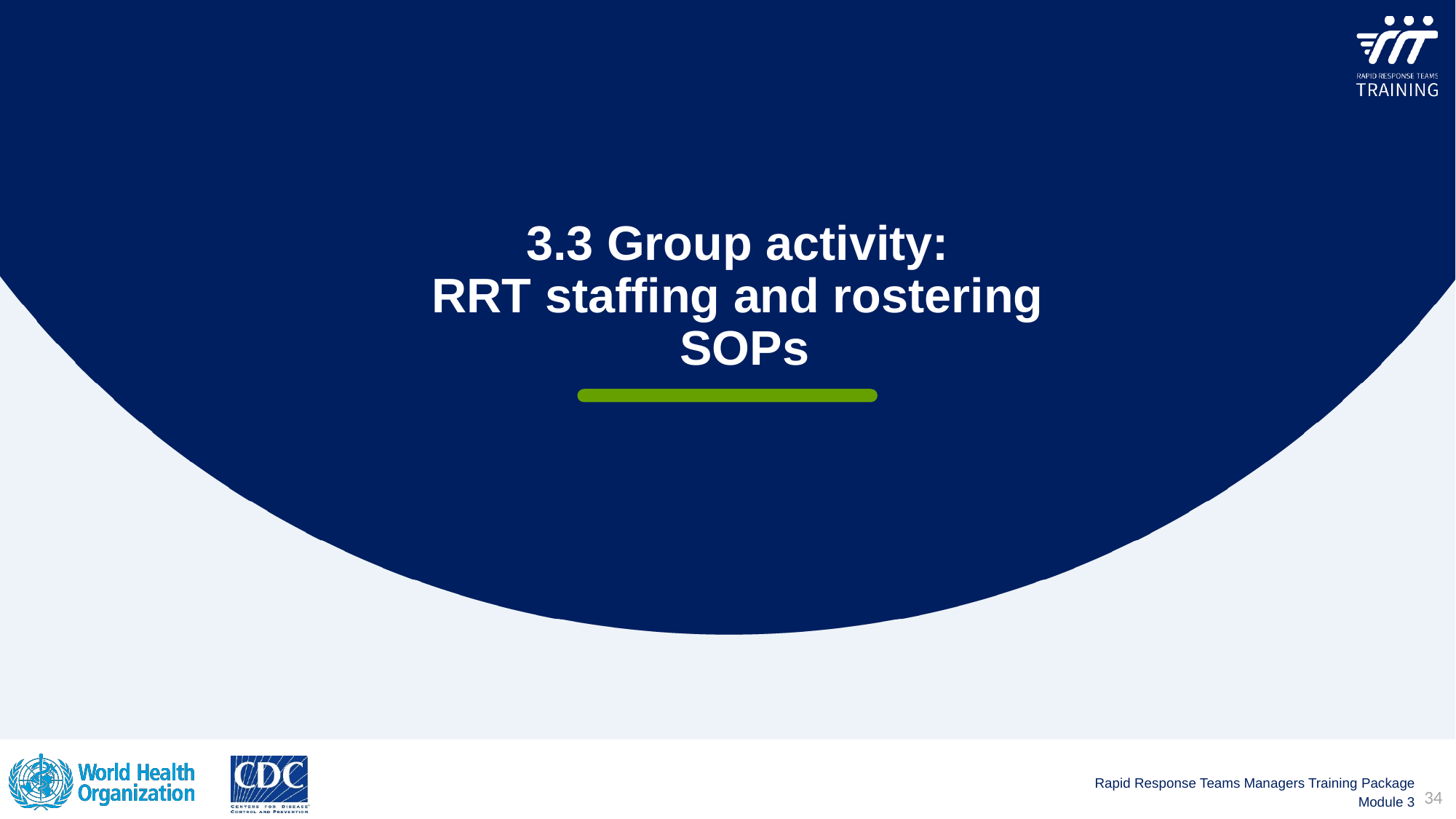

3.3 Group activity:
RRT staffing and rostering
SOPs
34